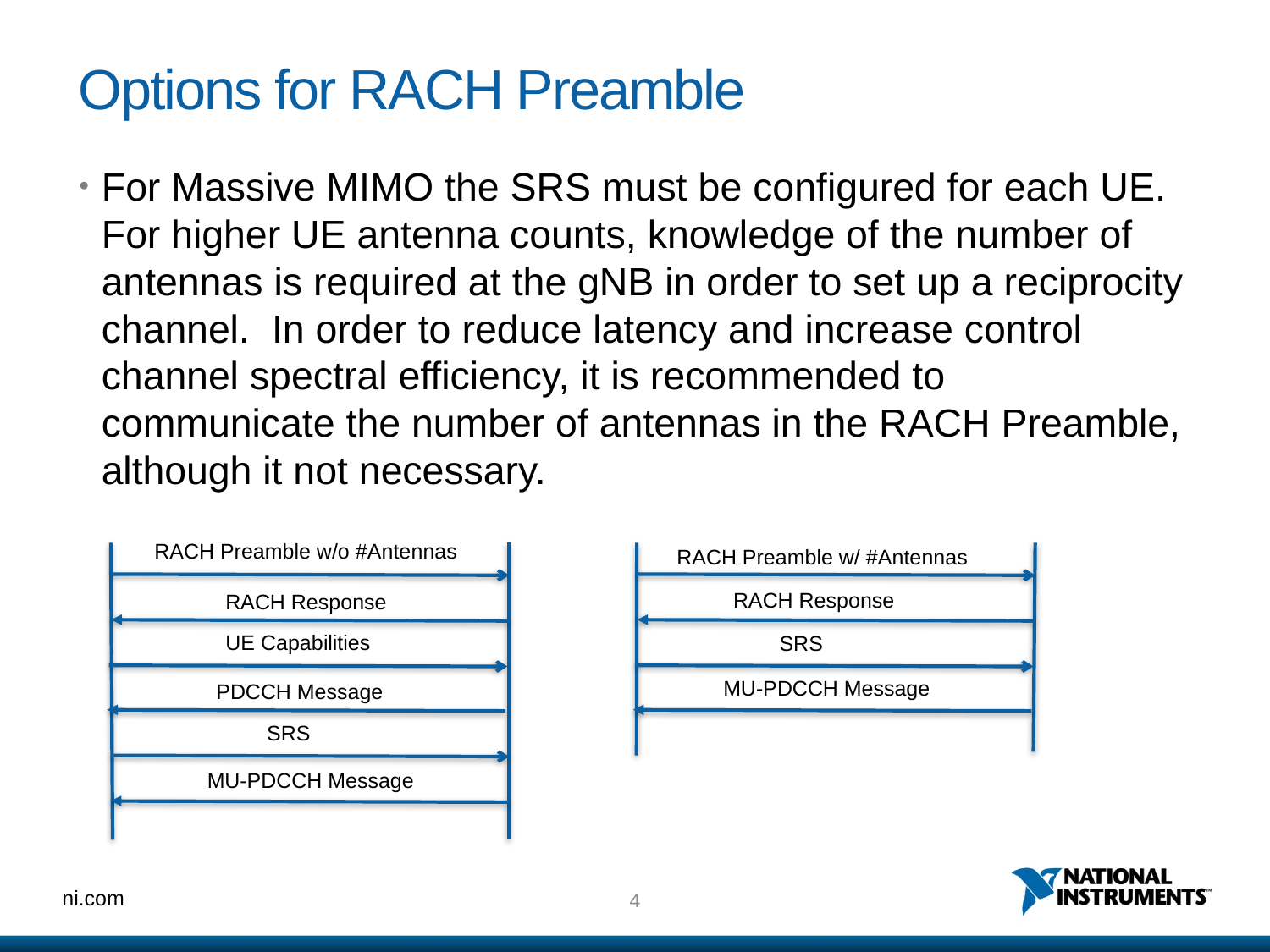

# Options for RACH Preamble
For Massive MIMO the SRS must be configured for each UE.  For higher UE antenna counts, knowledge of the number of antennas is required at the gNB in order to set up a reciprocity channel.  In order to reduce latency and increase control channel spectral efficiency, it is recommended to communicate the number of antennas in the RACH Preamble, although it not necessary.

RACH Preamble w/o #Antennas
RACH Preamble w/ #Antennas
RACH Response
RACH Response
UE Capabilities
SRS
MU-PDCCH Message
PDCCH Message
SRS
MU-PDCCH Message